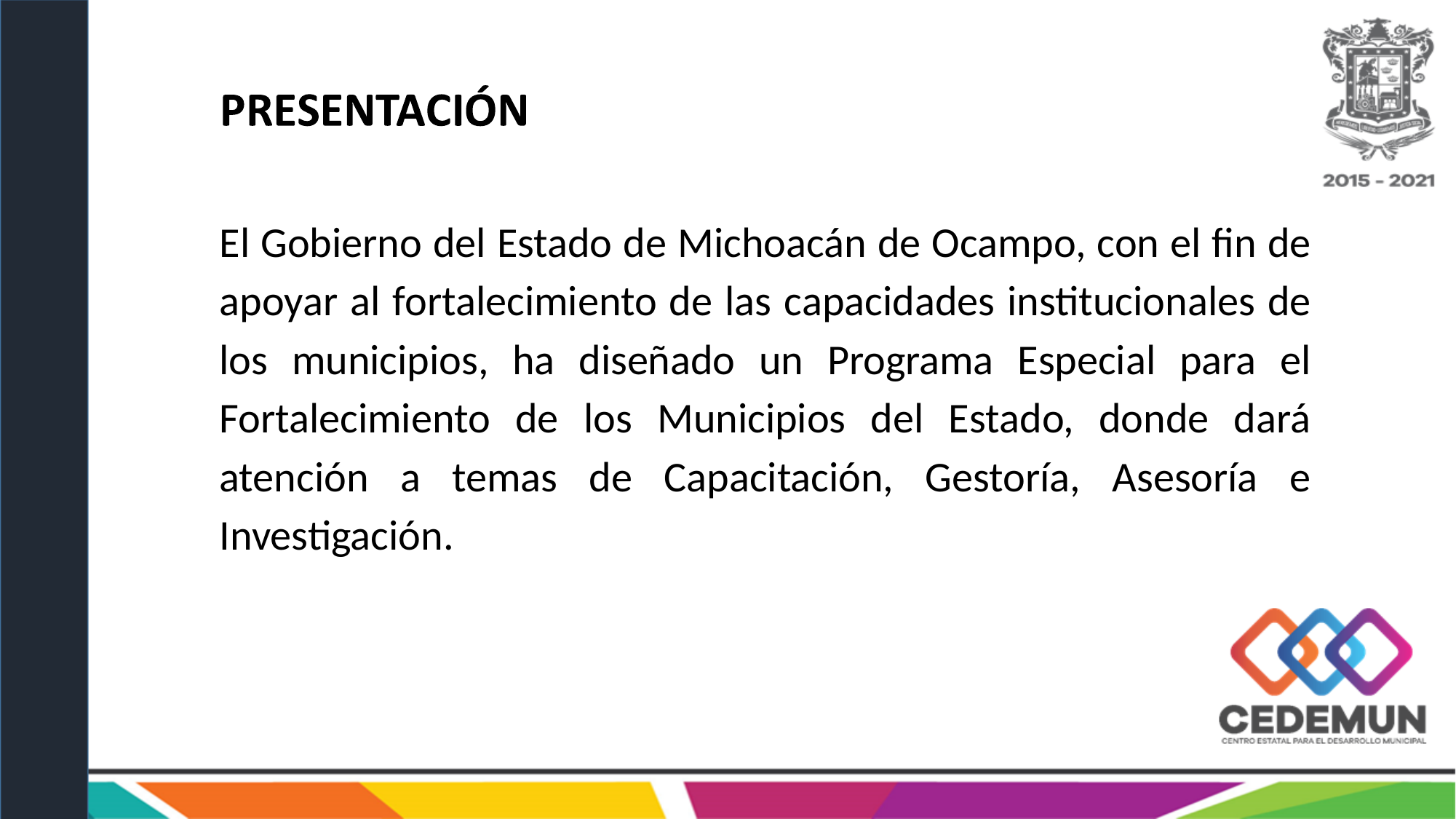

El Gobierno del Estado de Michoacán de Ocampo, con el fin de apoyar al fortalecimiento de las capacidades institucionales de los municipios, ha diseñado un Programa Especial para el Fortalecimiento de los Municipios del Estado, donde dará atención a temas de Capacitación, Gestoría, Asesoría e Investigación.